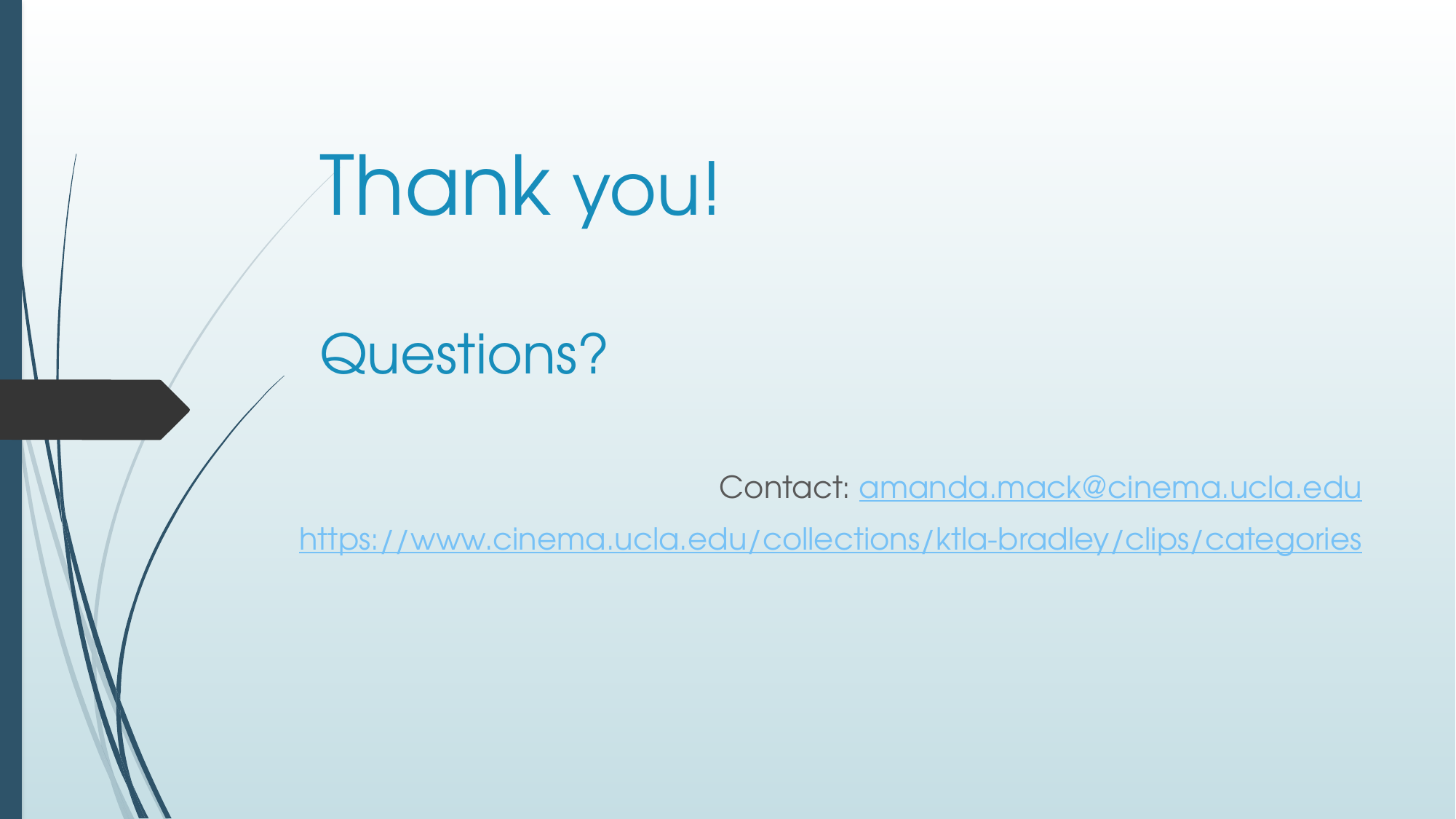

# Thank you! Questions?
Contact: amanda.mack@cinema.ucla.edu
https://www.cinema.ucla.edu/collections/ktla-bradley/clips/categories